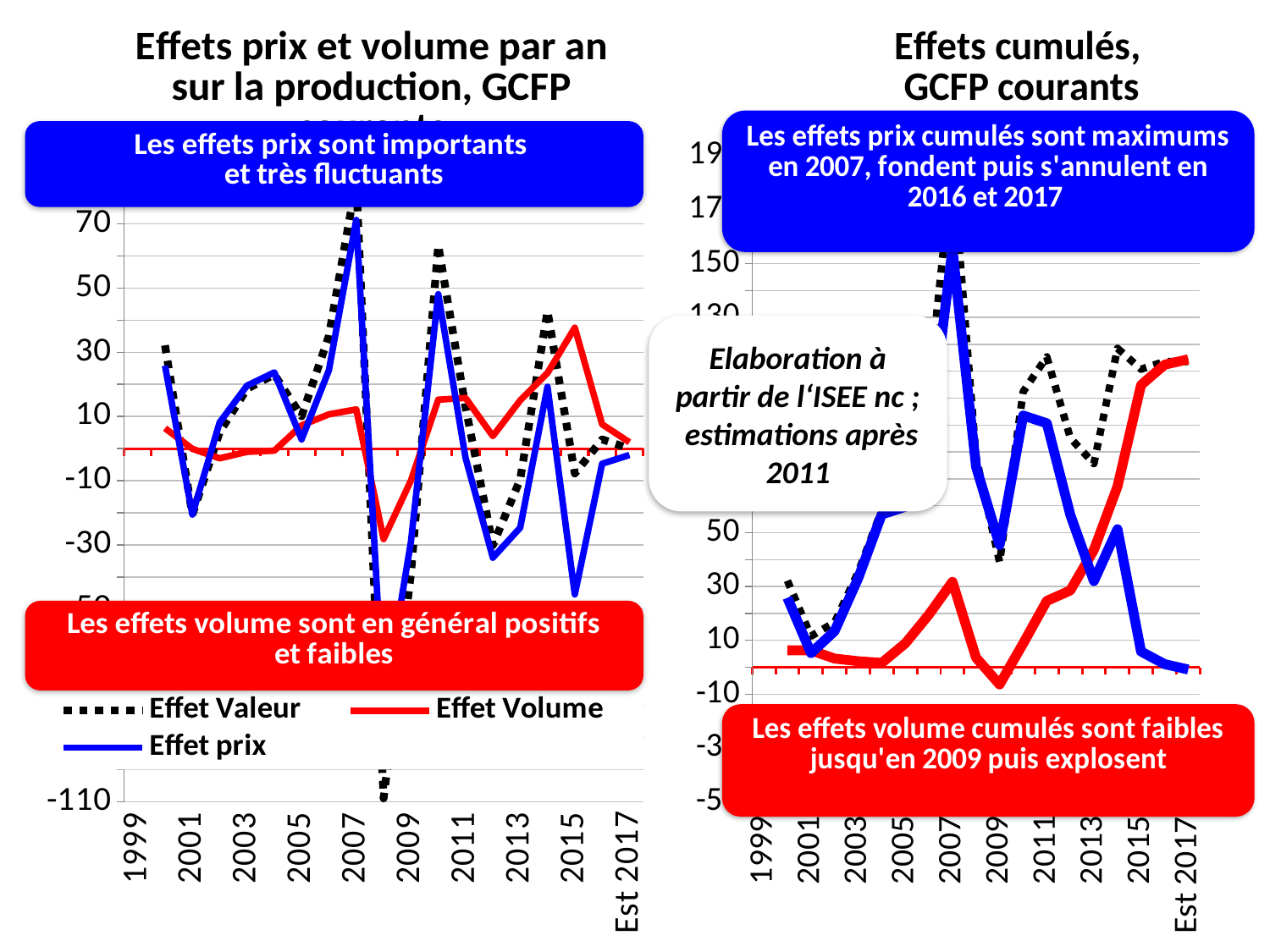

### Chart: Effets cumulés,
GCFP courants

| Category | Effet Valeur cumulé | Effet Volume cumulé | Effet prix cumulé |
|---|---|---|---|
| 1999 | None | None | None |
| 2000 | 32.18074650394009 | 6.346353567170926 | 25.83439293676918 |
| 2001 | 11.57053674938642 | 6.293721873183835 | 5.276814876202567 |
| 2002 | 16.70452505072942 | 3.268976539121697 | 13.43554851160772 |
| 2003 | 35.30739123051161 | 2.265500204863594 | 33.04189102564773 |
| 2004 | 58.42474856806759 | 1.633498693063045 | 56.79124987500455 |
| 2005 | 68.52441312600708 | 8.86684547174417 | 59.65756765426259 |
| 2006 | 103.6336082962467 | 19.5517787028687 | 84.081829593378 |
| 2007 | 187.1134504909909 | 31.76847928462191 | 155.3449712063687 |
| 2008 | 78.11040008186473 | 3.585877480884733 | 74.52452260097996 |
| 2009 | 39.04240008186471 | -6.37903566180097 | 45.42143574366565 |
| 2010 | 102.4124000818647 | 8.870893389190055 | 93.54150669267463 |
| 2011 | 115.3424000818647 | 24.6719894499182 | 90.6704106319465 |
| 2012 | 85.24641383148378 | 28.57066933294518 | 56.67574449853856 |
| 2013 | 75.65026442651794 | 43.61144410643992 | 32.03882032007798 |
| 2014 | 118.5002742084133 | 67.18480208617964 | 51.31547212223334 |
| 2015 | 110.7529334231418 | 104.8747366053962 | 5.878196817745628 |
| 2016 | 113.6180381223857 | 112.4428633840843 | 1.175174738301365 |
| Est 2017 | 113.6180381223857 | 114.4308435117588 | -0.812805389373047 |

### Chart: Effets prix et volume par an sur la production, GCFP courants

| Category | Effet Valeur | Effet Volume | Effet prix |
|---|---|---|---|
| 1999 | None | None | None |
| 2000 | 32.18074650394009 | 6.346353567170926 | 25.83439293676918 |
| 2001 | -20.61020975455371 | -0.0526316939870917 | -20.55757806056662 |
| 2002 | 5.133988301342995 | -3.024745334062137 | 8.158733635405133 |
| 2003 | 18.6028661797822 | -1.003476334258103 | 19.6063425140403 |
| 2004 | 23.117357337556 | -0.632001511800549 | 23.74935884935654 |
| 2005 | 10.09966455793948 | 7.23334677868113 | 2.866317779258352 |
| 2006 | 35.10919517023962 | 10.68493323112452 | 24.42426193911509 |
| 2007 | 83.47984219474385 | 12.2167005817534 | 71.26314161299078 |
| 2008 | -109.0030504091262 | -28.18260180373718 | -80.82044860538878 |
| 2009 | -39.06800000000001 | -9.9649131426857 | -29.10308685731431 |
| 2010 | 63.37 | 15.24992905099103 | 48.120070949009 |
| 2011 | 12.93000000000001 | 15.80109606072814 | -2.871096060728134 |
| 2012 | -30.09598625038095 | 3.898679883026986 | -33.99466613340793 |
| 2013 | -9.596149404965843 | 15.04077477349474 | -24.63692417846058 |
| 2014 | 42.85000978189517 | 23.57335797973998 | 19.27665180215537 |
| 2015 | -7.74734078527146 | 37.68993451921604 | -45.43727530448772 |
| 2016 | 2.865104699243915 | 7.568126778688177 | -4.703022079444266 |
| Est 2017 | 0.0 | 1.987980127674412 | -1.987980127674412 |
Elaboration à partir de l‘ISEE nc ;
 estimations après 2011